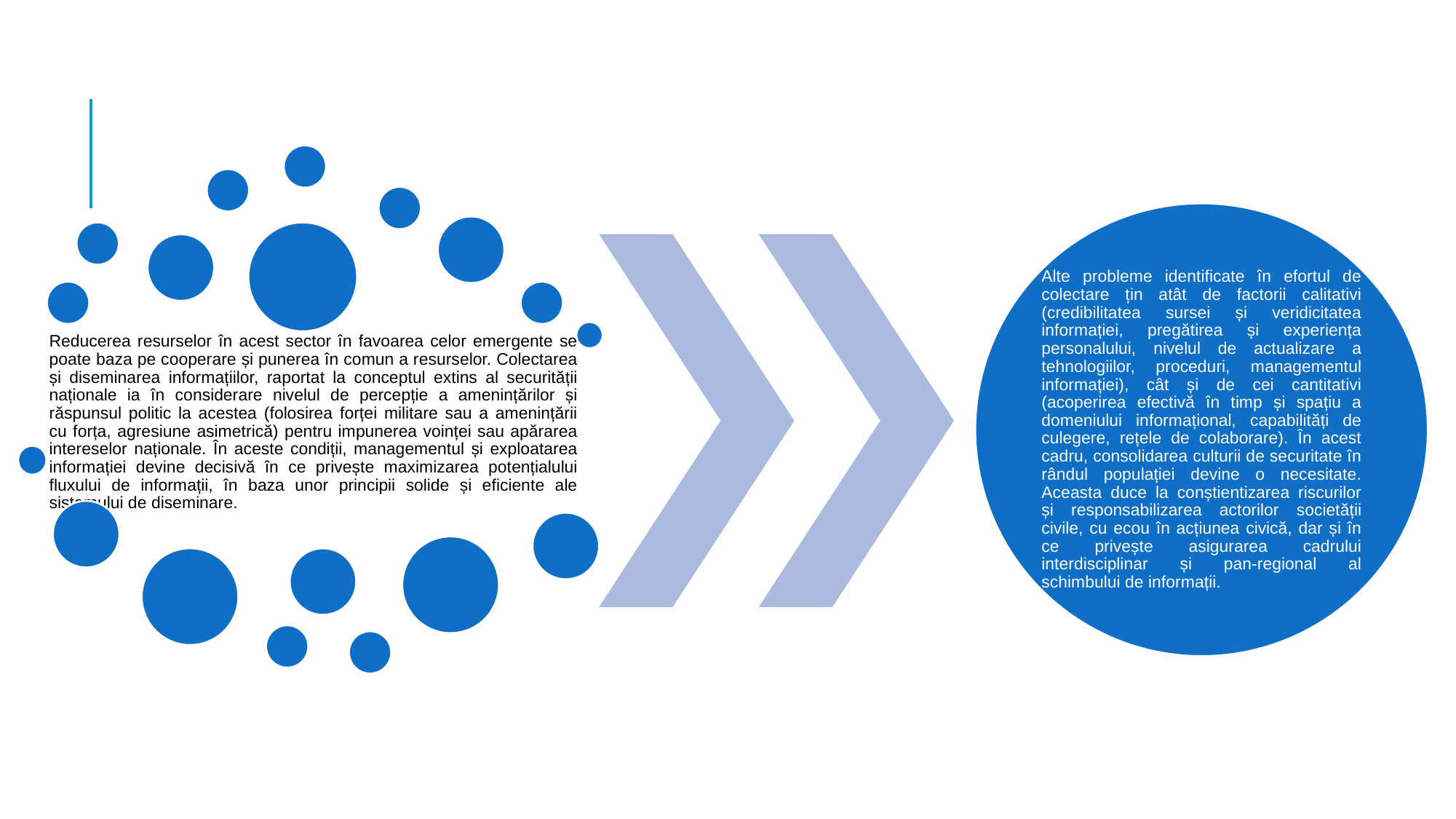

Reducerea resurselor în acest sector în favoarea celor emergente se poate baza pe cooperare și punerea în comun a resurselor. Colectarea și diseminarea informațiilor, raportat la conceptul extins al securității naționale ia în considerare nivelul de percepție a amenințărilor și răspunsul politic la acestea (folosirea forței militare sau a amenințării cu forța, agresiune asimetrică) pentru impunerea voinței sau apărarea intereselor naționale. În aceste condiții, managementul și exploatarea informației devine decisivă în ce privește maximizarea potențialului fluxului de informații, în baza unor principii solide și eficiente ale sistemului de diseminare.
Alte probleme identificate în efortul de colectare țin atât de factorii calitativi (credibilitatea sursei și veridicitatea informației, pregătirea și experiența personalului, nivelul de actualizare a tehnologiilor, proceduri, managementul informației), cât și de cei cantitativi (acoperirea efectivă în timp și spațiu a domeniului informațional, capabilități de culegere, rețele de colaborare). În acest cadru, consolidarea culturii de securitate în rândul populației devine o necesitate. Aceasta duce la conștientizarea riscurilor și responsabilizarea actorilor societății civile, cu ecou în acțiunea civică, dar și în ce privește asigurarea cadrului interdisciplinar și pan-regional al schimbului de informații.